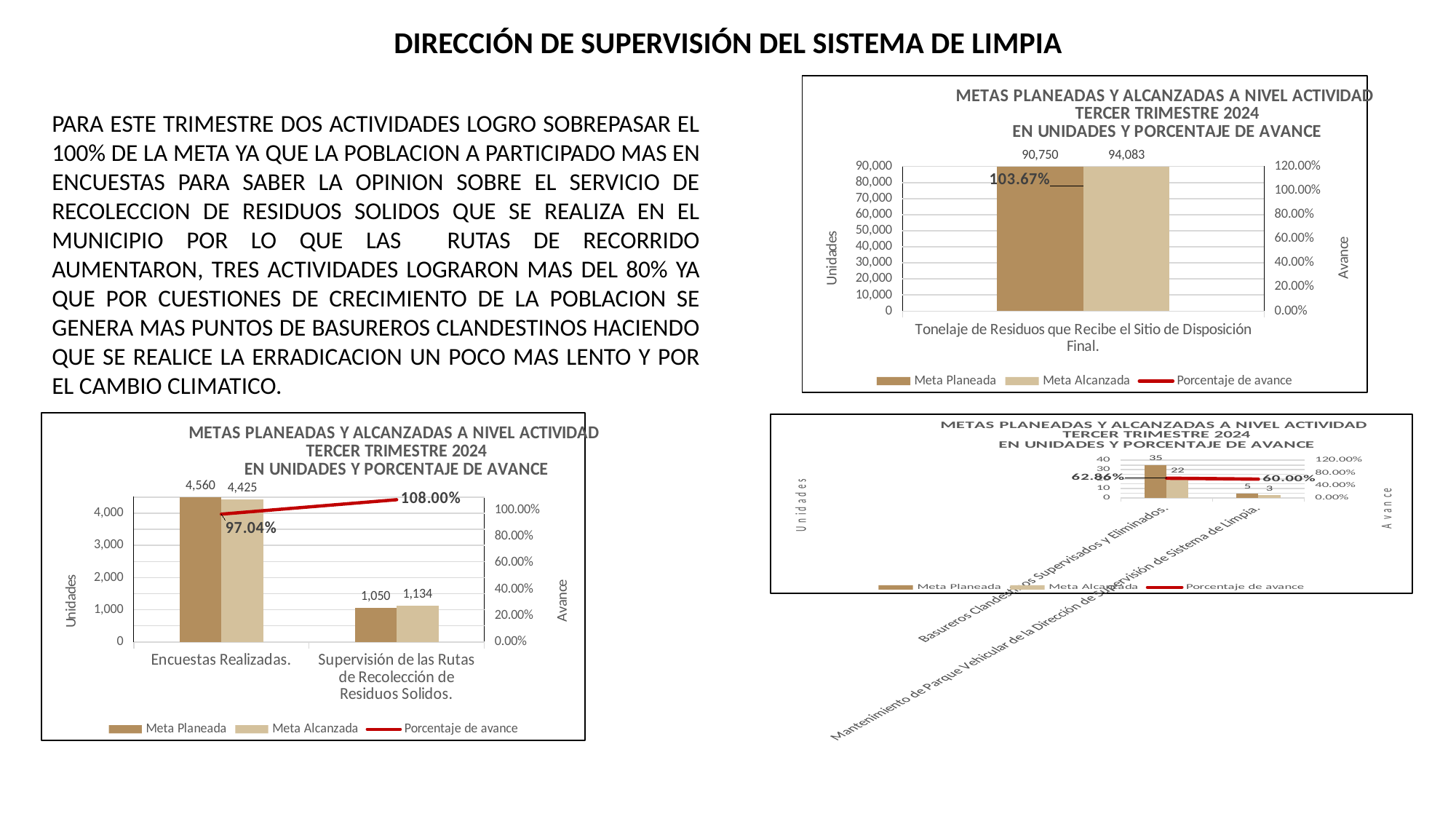

DIRECCIÓN DE SUPERVISIÓN DEL SISTEMA DE LIMPIA

### Chart: METAS PLANEADAS Y ALCANZADAS A NIVEL ACTIVIDAD
TERCER TRIMESTRE 2024
EN UNIDADES Y PORCENTAJE DE AVANCE

| Category | Meta Planeada | Meta Alcanzada |  |
|---|---|---|---|
| Tonelaje de Residuos que Recibe el Sitio de Disposición Final. | 90750.0 | 94083.44 | 1.0367321212121212 |
PARA ESTE TRIMESTRE DOS ACTIVIDADES LOGRO SOBREPASAR EL 100% DE LA META YA QUE LA POBLACION A PARTICIPADO MAS EN ENCUESTAS PARA SABER LA OPINION SOBRE EL SERVICIO DE RECOLECCION DE RESIDUOS SOLIDOS QUE SE REALIZA EN EL MUNICIPIO POR LO QUE LAS  RUTAS DE RECORRIDO AUMENTARON, TRES ACTIVIDADES LOGRARON MAS DEL 80% YA QUE POR CUESTIONES DE CRECIMIENTO DE LA POBLACION SE GENERA MAS PUNTOS DE BASUREROS CLANDESTINOS HACIENDO QUE SE REALICE LA ERRADICACION UN POCO MAS LENTO Y POR EL CAMBIO CLIMATICO.

### Chart: METAS PLANEADAS Y ALCANZADAS A NIVEL ACTIVIDAD
TERCER TRIMESTRE 2024
EN UNIDADES Y PORCENTAJE DE AVANCE

| Category | Meta Planeada | Meta Alcanzada |  |
|---|---|---|---|
| Encuestas Realizadas. | 4560.0 | 4425.0 | 0.9703947368421053 |
| Supervisión de las Rutas de Recolección de Residuos Solidos. | 1050.0 | 1134.0 | 1.08 |

### Chart: METAS PLANEADAS Y ALCANZADAS A NIVEL ACTIVIDAD
TERCER TRIMESTRE 2024
EN UNIDADES Y PORCENTAJE DE AVANCE

| Category | Meta Planeada | Meta Alcanzada |  |
|---|---|---|---|
| Basureros Clandestinos Supervisados y Eliminados. | 35.0 | 22.0 | 0.6285714285714286 |
| Mantenimiento de Parque Vehicular de la Dirección de Supervisión de Sistema de Limpia. | 5.0 | 3.0 | 0.6 |